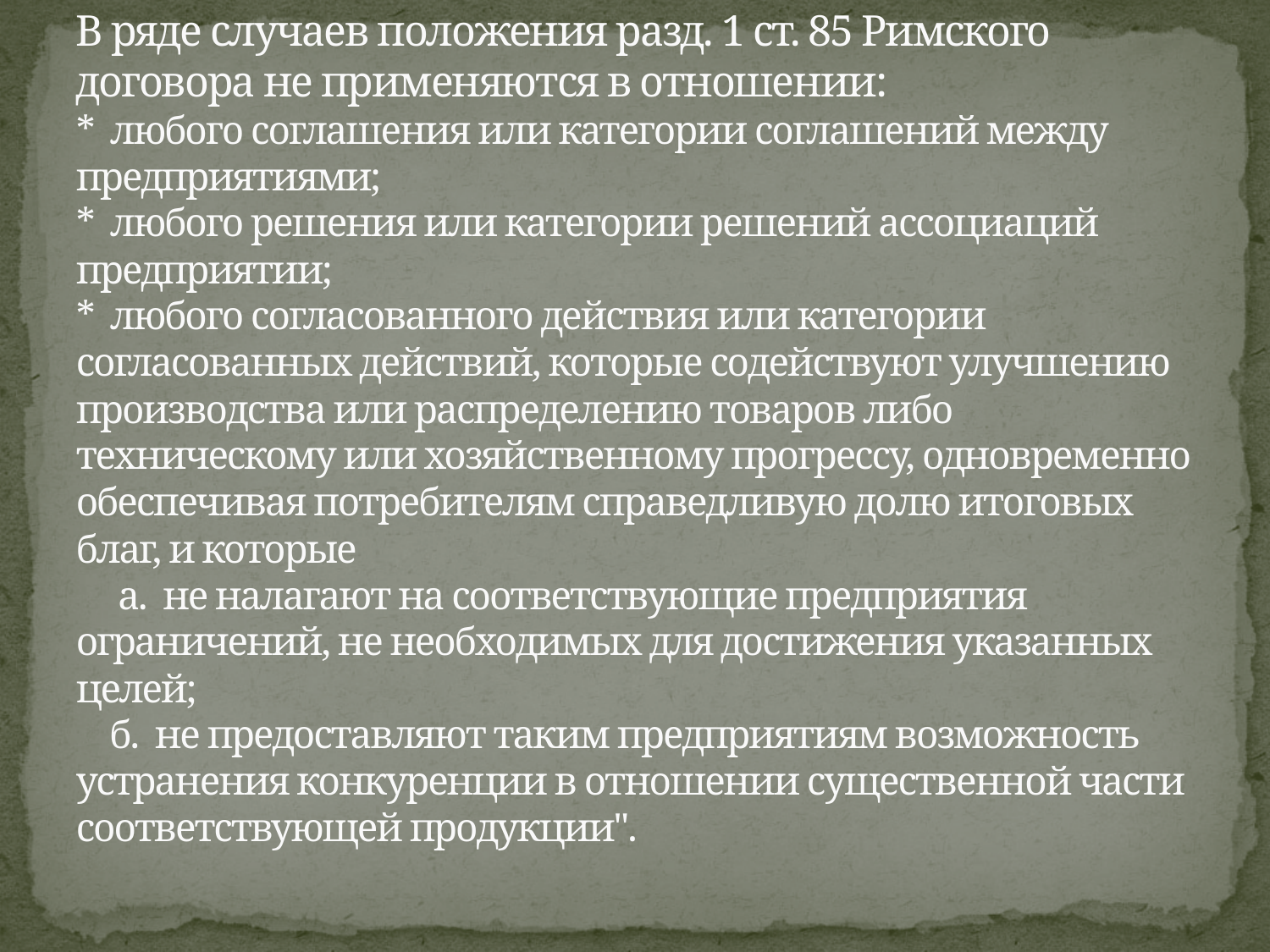

# В ряде случаев положения разд. 1 ст. 85 Римского договора не применяются в отношении: *  любого соглашения или категории соглашений между предприятиями; *  любого решения или категории решений ассоциаций предприятии; *  любого согласованного действия или категории согласованных действий, которые содействуют улучшению производства или распределению товаров либо техническому или хозяйственному прогрессу, одновременно обеспечивая потребителям справедливую долю итоговых благ, и которые а.  не налагают на соответствующие предприятия ограничений, не необходимых для достижения указанных целей; б.  не предоставляют таким предприятиям возможность устранения конкуренции в отношении существенной части соответствующей продукции".